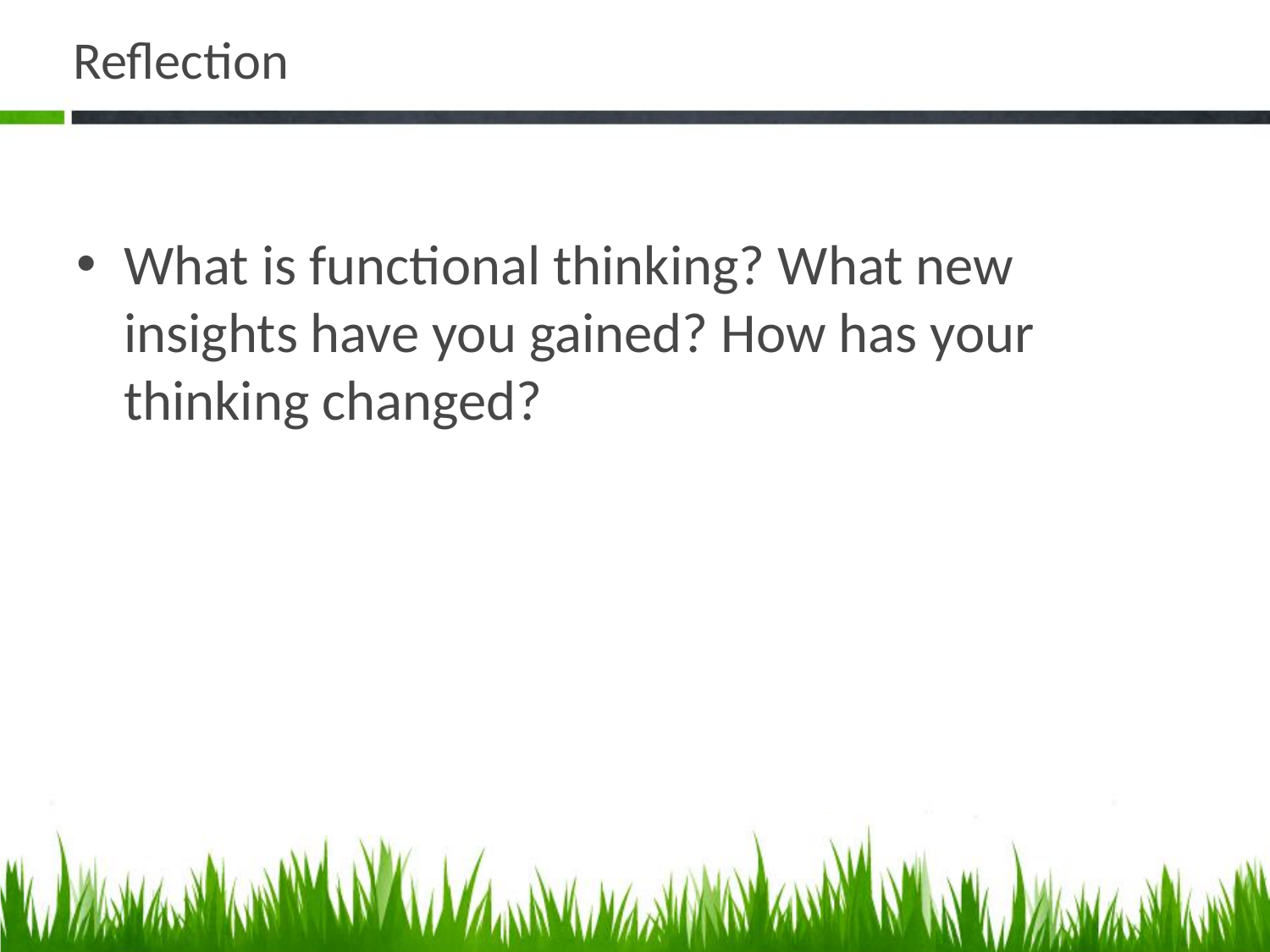

# Reflection
What is functional thinking? What new insights have you gained? How has your thinking changed?